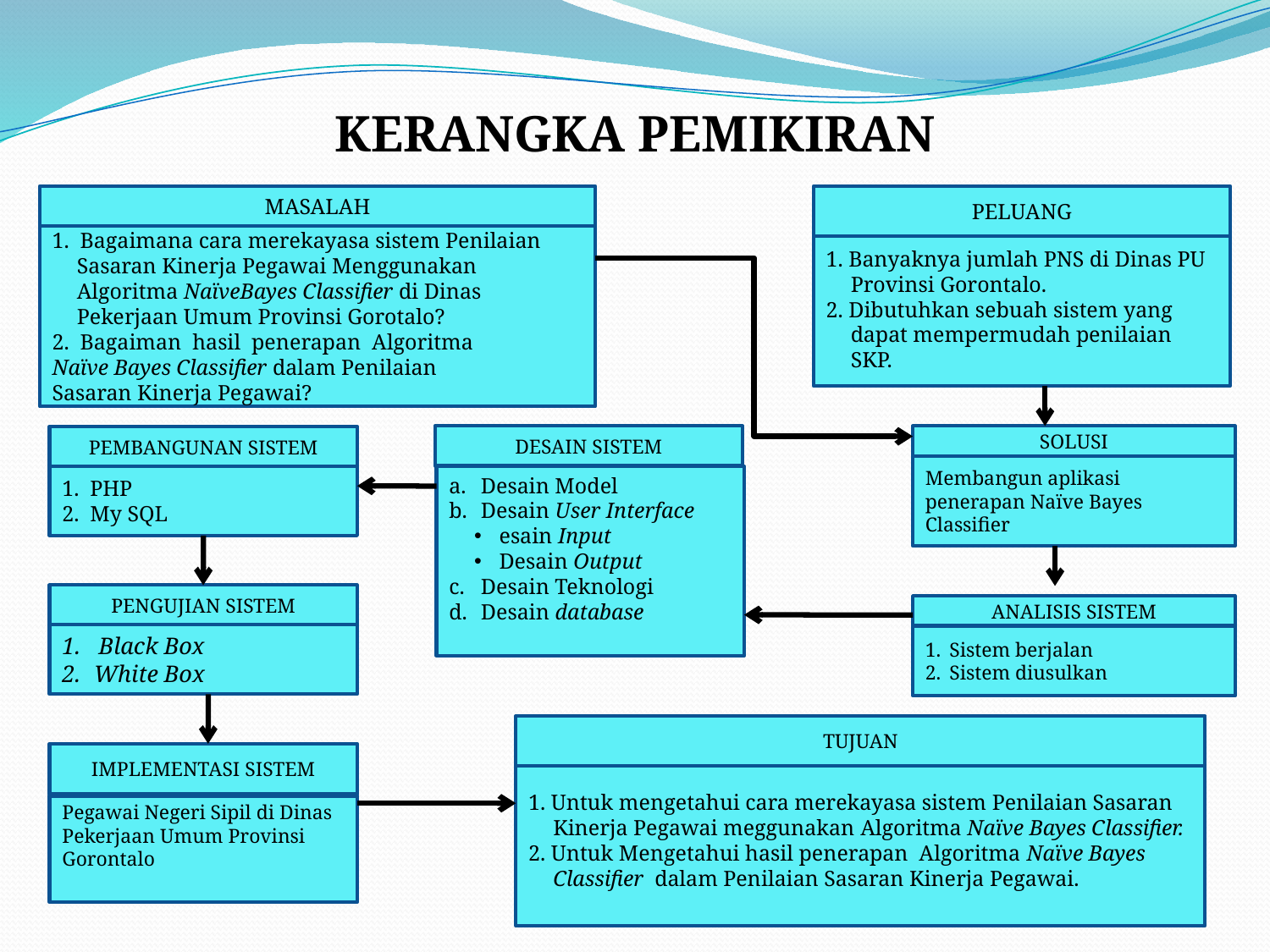

KERANGKA PEMIKIRAN

MASALAH
1.  Bagaimana cara merekayasa sistem Penilaian Sasaran Kinerja Pegawai Menggunakan Algoritma NaïveBayes Classifier di Dinas Pekerjaan Umum Provinsi Gorotalo?
2.  Bagaiman  hasil  penerapan  Algoritma
Naïve Bayes Classifier dalam Penilaian
Sasaran Kinerja Pegawai?
PELUANG

1. Banyaknya jumlah PNS di Dinas PU Provinsi Gorontalo.
2. Dibutuhkan sebuah sistem yang dapat mempermudah penilaian SKP.

DESAIN SISTEM
Desain Model
Desain User Interface
esain Input
Desain Output
Desain Teknologi
Desain database

SOLUSI
Membangun aplikasi penerapan Naïve Bayes Classifier
PEMBANGUNAN SISTEM
1.  PHP
2.  My SQL
PENGUJIAN SISTEM
Black Box
White Box
ANALISIS SISTEM
Sistem berjalan
Sistem diusulkan
TUJUAN
1. Untuk mengetahui cara merekayasa sistem Penilaian Sasaran Kinerja Pegawai meggunakan Algoritma Naïve Bayes Classifier.
2. Untuk Mengetahui hasil penerapan  Algoritma Naïve Bayes Classifier  dalam Penilaian Sasaran Kinerja Pegawai.

IMPLEMENTASI SISTEM
Pegawai Negeri Sipil di Dinas Pekerjaan Umum Provinsi Gorontalo